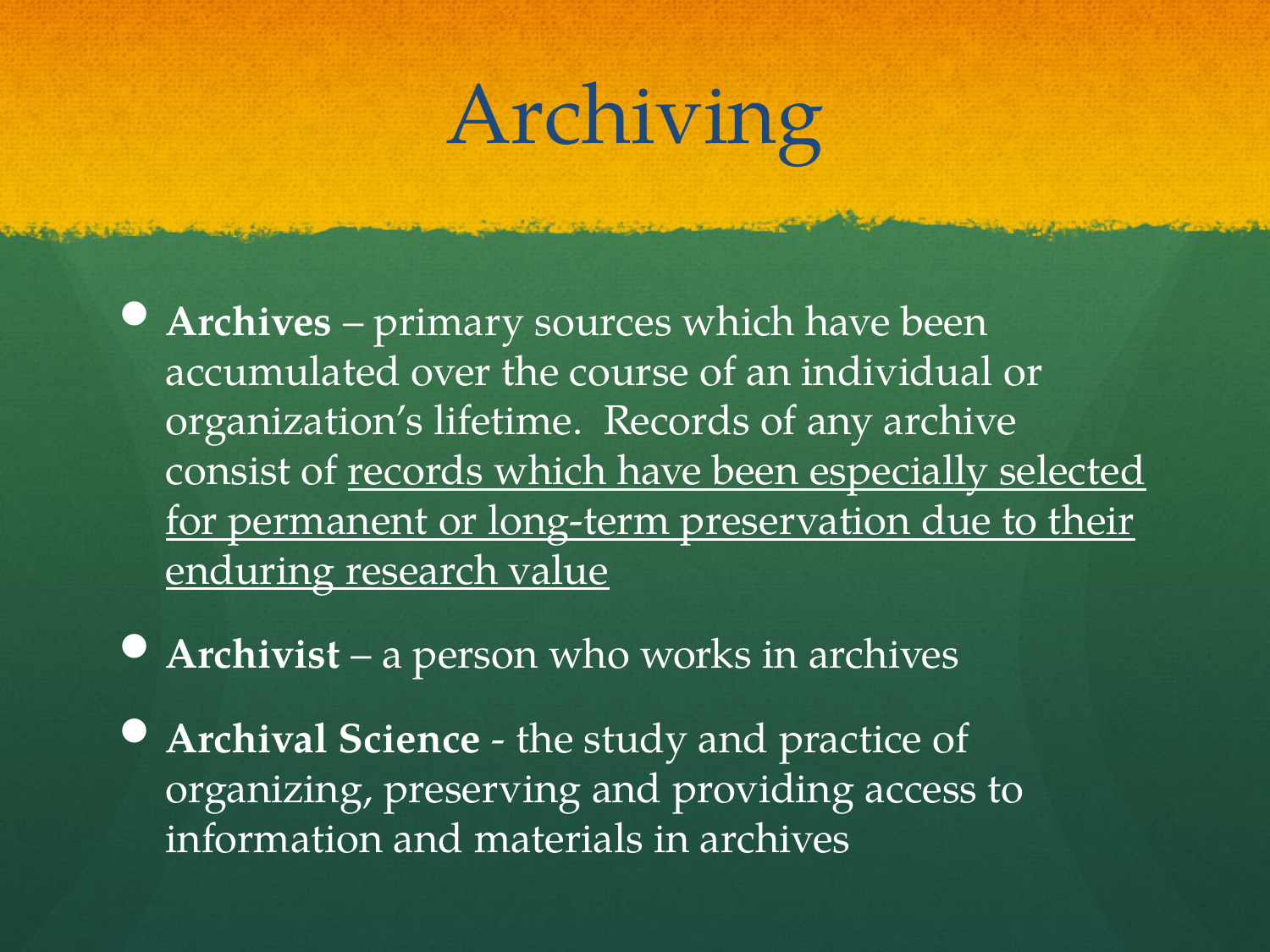

# Archiving
Archives – primary sources which have been accumulated over the course of an individual or organization’s lifetime.  Records of any archive consist of records which have been especially selected for permanent or long-term preservation due to their enduring research value
Archivist – a person who works in archives
Archival Science - the study and practice of organizing, preserving and providing access to information and materials in archives